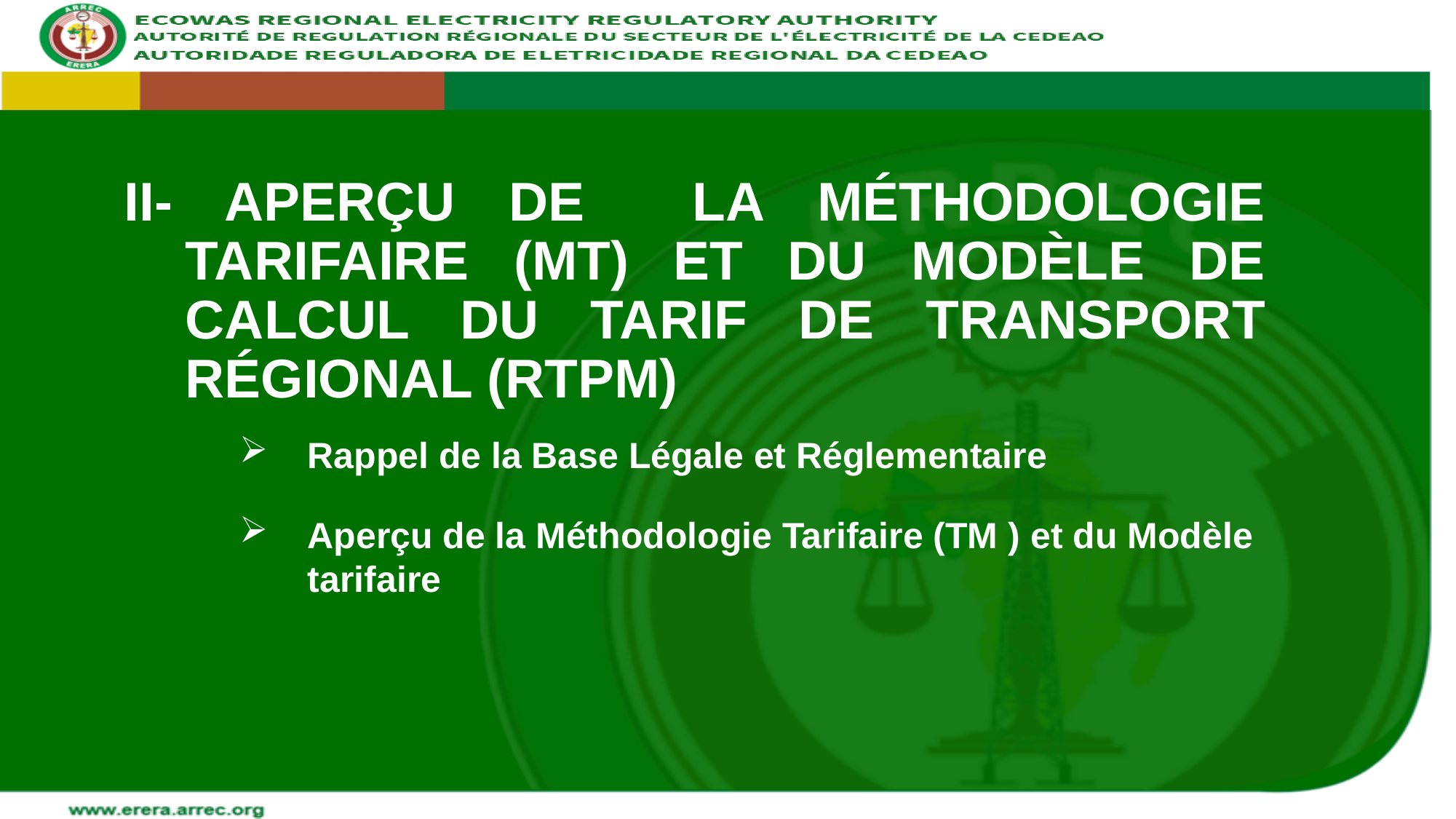

# II- APERÇU DE  LA MÉTHODOLOGIE TARIFAIRE (MT) ET DU MODÈLE DE CALCUL DU TARIF DE TRANSPORT RÉGIONAL (RTPM)
Rappel de la Base Légale et Réglementaire
Aperçu de la Méthodologie Tarifaire (TM ) et du Modèle tarifaire